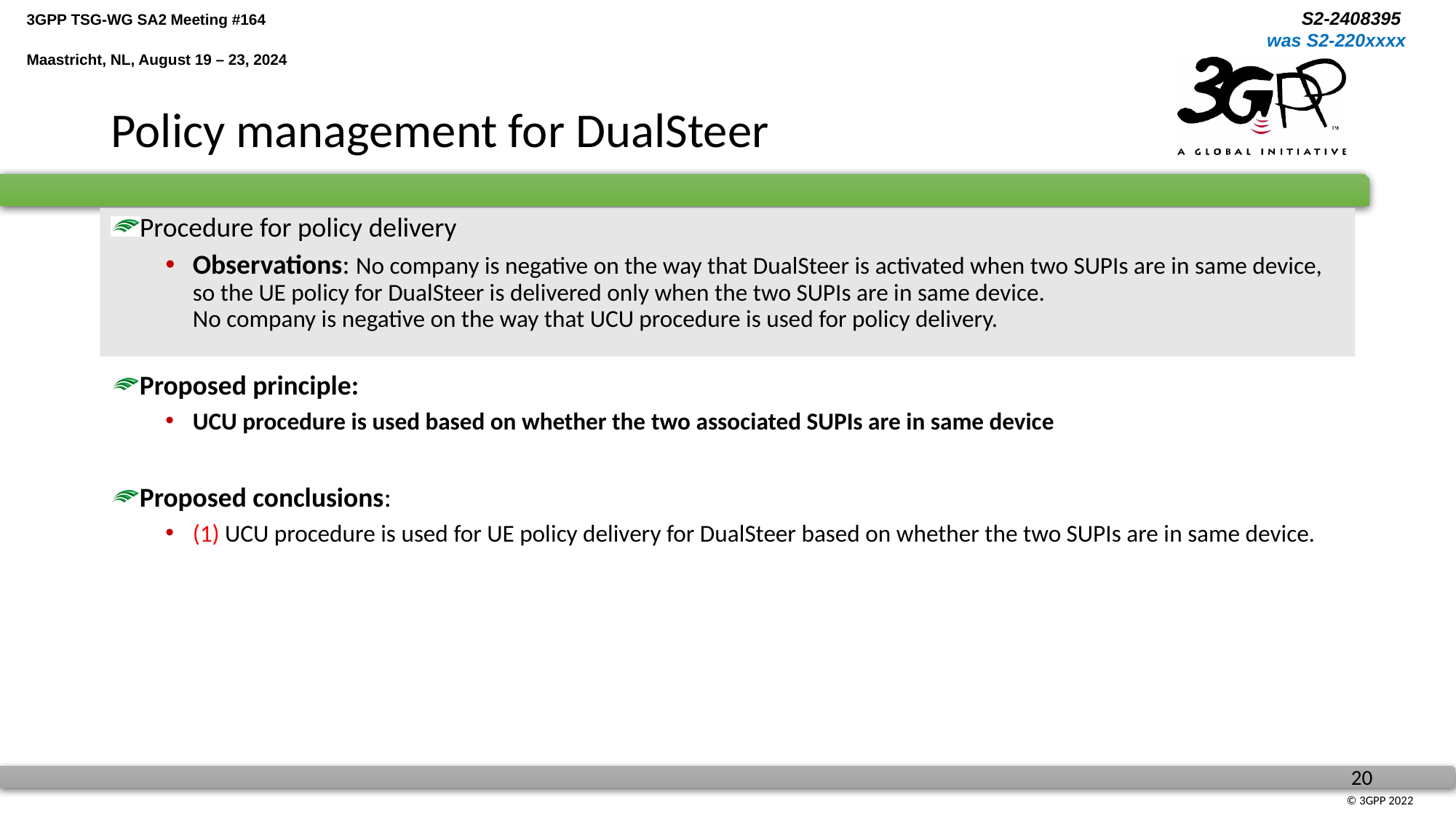

# Policy management for DualSteer
Procedure for policy delivery
Observations: No company is negative on the way that DualSteer is activated when two SUPIs are in same device, so the UE policy for DualSteer is delivered only when the two SUPIs are in same device.
No company is negative on the way that UCU procedure is used for policy delivery.
Proposed principle:
UCU procedure is used based on whether the two associated SUPIs are in same device

Proposed conclusions:
(1) UCU procedure is used for UE policy delivery for DualSteer based on whether the two SUPIs are in same device.